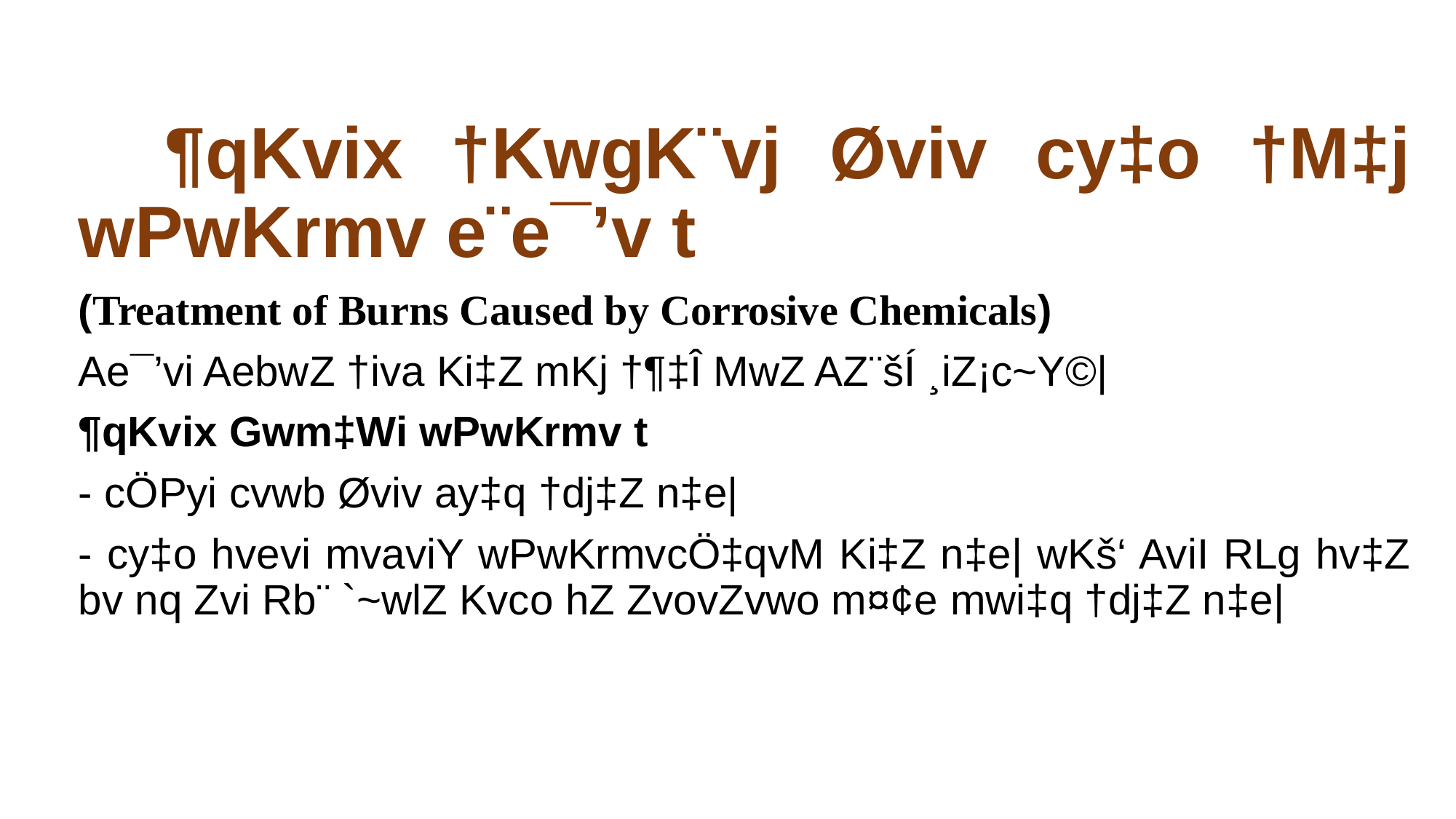

#
  ¶qKvix †KwgK¨vj Øviv cy‡o †M‡j wPwKrmv e¨e¯’v t
(Treatment of Burns Caused by Corrosive Chemicals)
Ae¯’vi AebwZ †iva Ki‡Z mKj †¶‡Î MwZ AZ¨šÍ ¸iZ¡c~Y©|
¶qKvix Gwm‡Wi wPwKrmv t
- cÖPyi cvwb Øviv ay‡q †dj‡Z n‡e|
- cy‡o hvevi mvaviY wPwKrmvcÖ‡qvM Ki‡Z n‡e| wKš‘ AviI RLg hv‡Z bv nq Zvi Rb¨ `~wlZ Kvco hZ ZvovZvwo m¤¢e mwi‡q †dj‡Z n‡e|